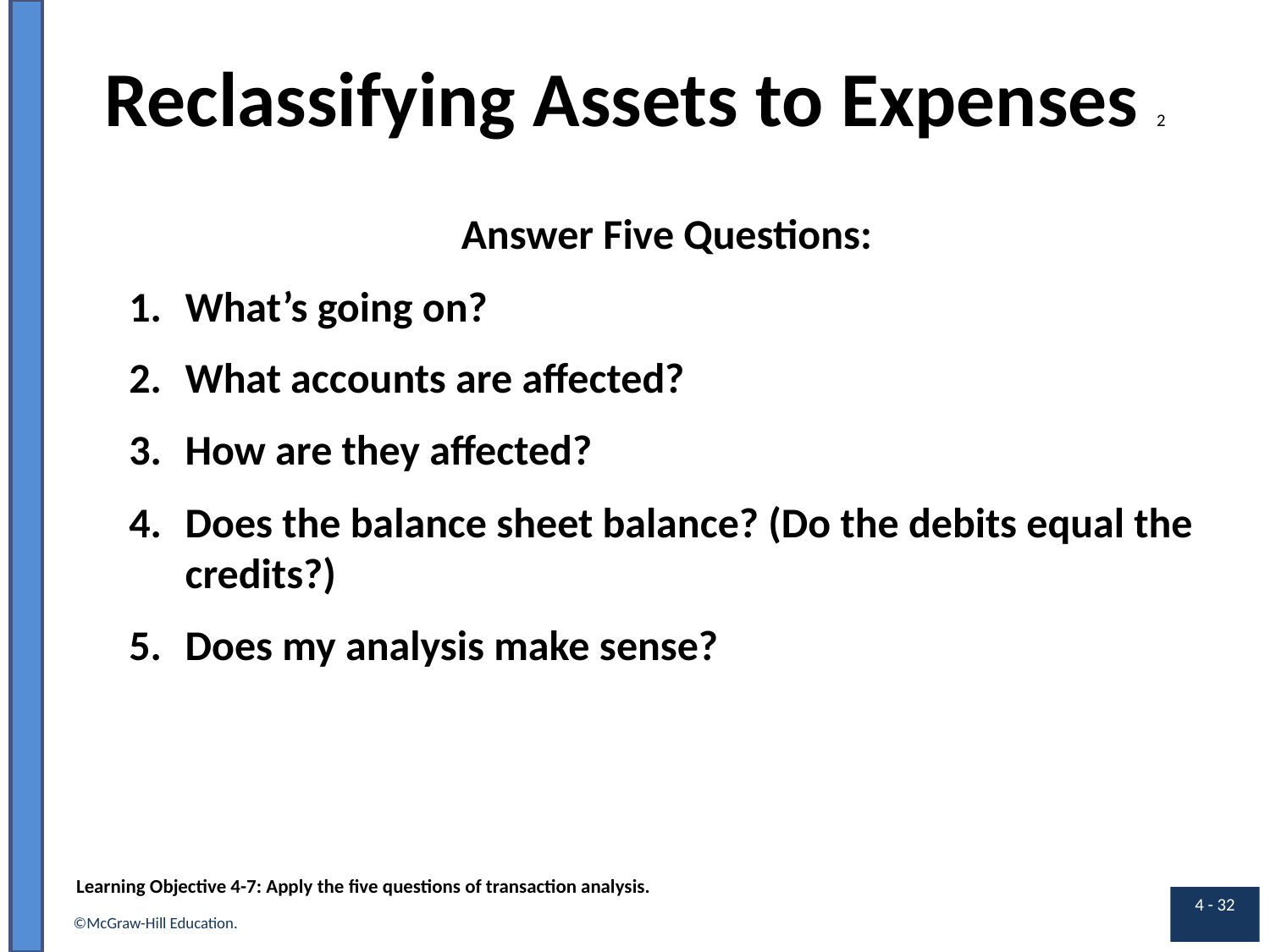

# Reclassifying Assets to Expenses 2
Answer Five Questions:
What’s going on?
What accounts are affected?
How are they affected?
Does the balance sheet balance? (Do the debits equal the credits?)
Does my analysis make sense?
Learning Objective 4-7: Apply the five questions of transaction analysis.